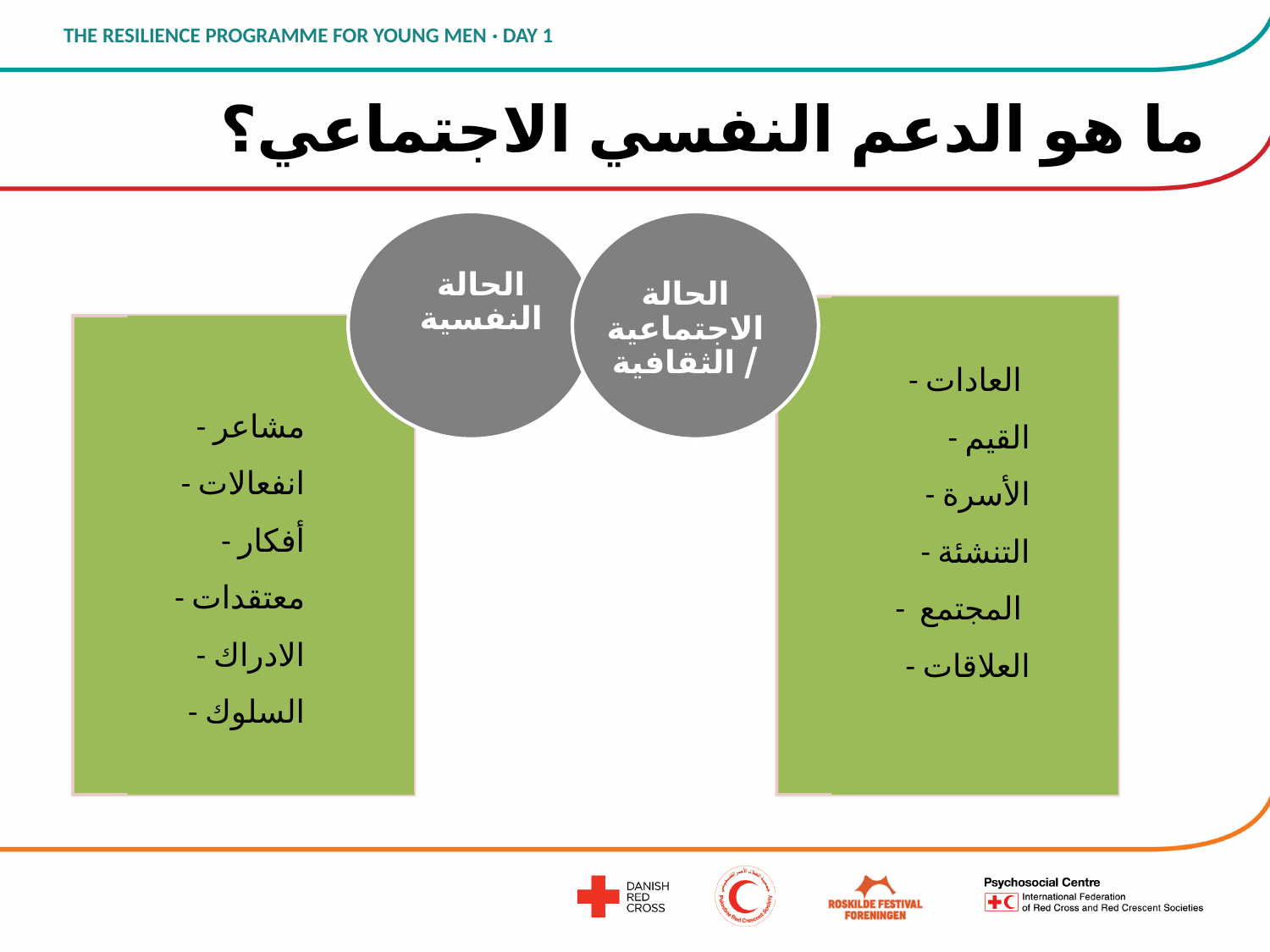

# ما هو الدعم النفسي الاجتماعي؟

الحالة النفسية

الحالة الاجتماعية / الثقافية

- العادات
- القيم
- الأسرة
- التنشئة
-  المجتمع
- العلاقات

- مشاعر
- انفعالات
- أفكار
- معتقدات
- الادراك
- السلوك